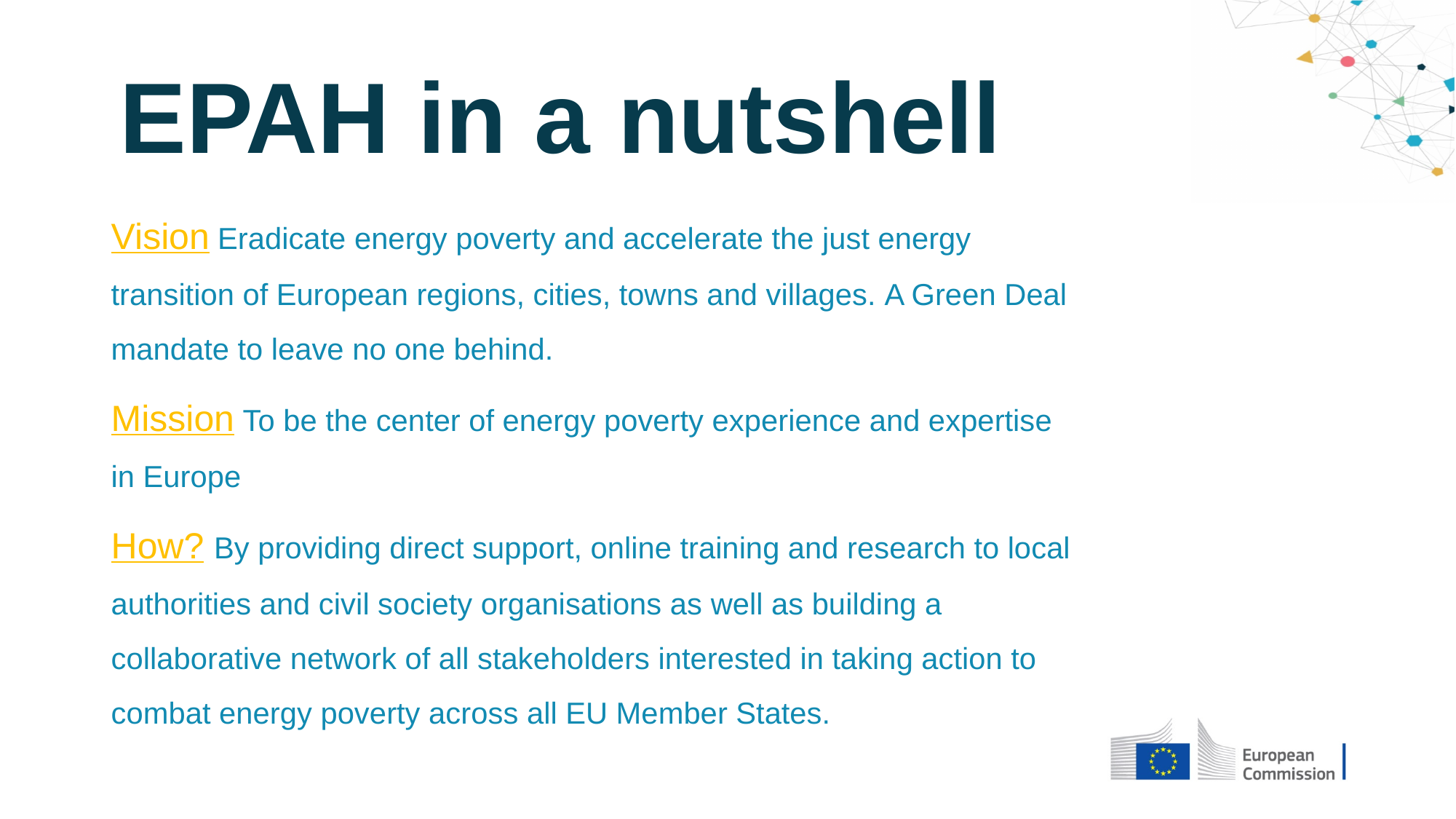

# EPAH in a nutshell
Vision Eradicate energy poverty and accelerate the just energy transition of European regions, cities, towns and villages. A Green Deal mandate to leave no one behind.
Mission To be the center of energy poverty experience and expertise in Europe
How? By providing direct support, online training and research to local authorities and civil society organisations as well as building a collaborative network of all stakeholders interested in taking action to combat energy poverty across all EU Member States.